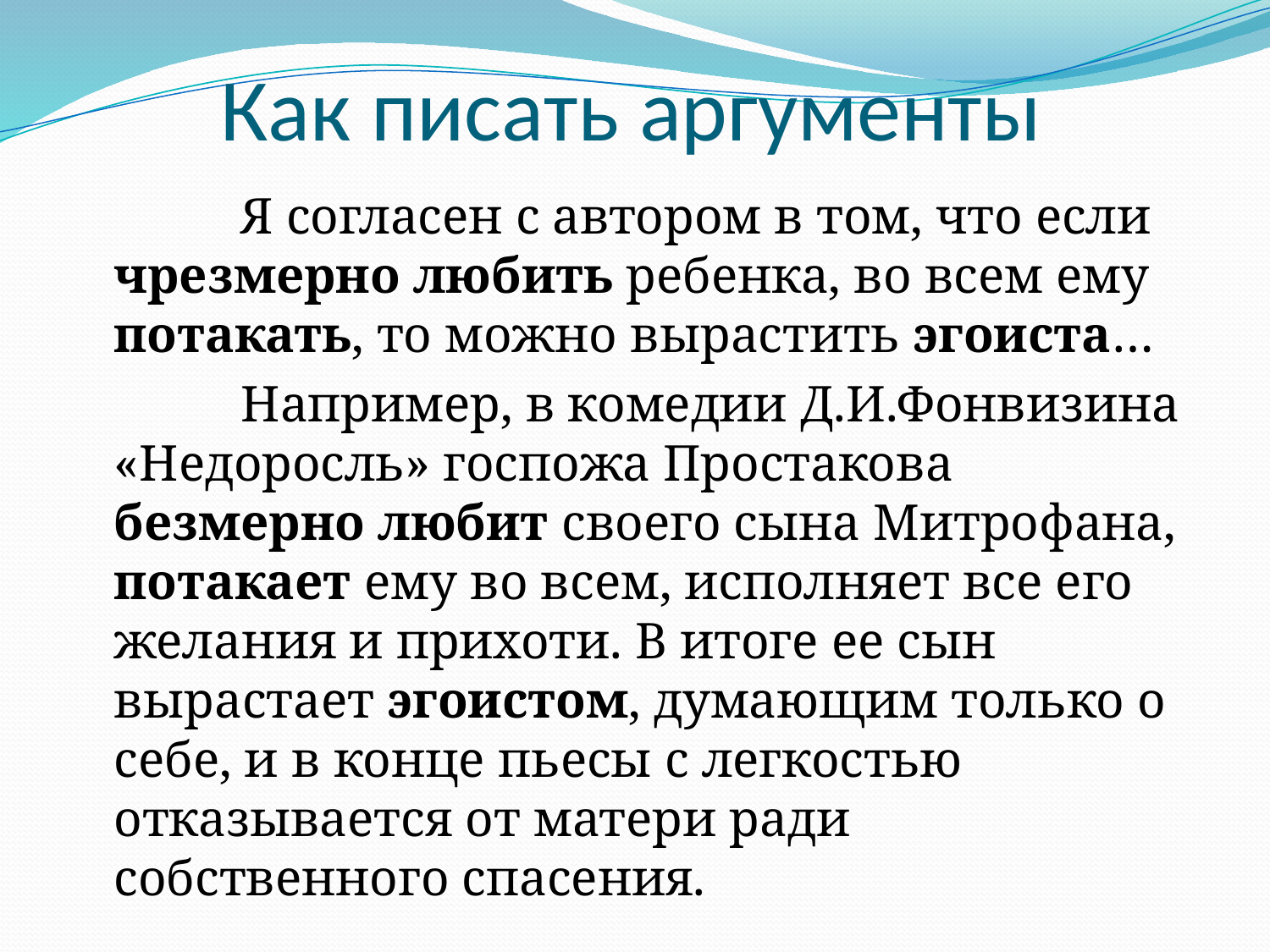

# Как писать аргументы
		Я согласен с автором в том, что если чрезмерно любить ребенка, во всем ему потакать, то можно вырастить эгоиста…
		Например, в комедии Д.И.Фонвизина «Недоросль» госпожа Простакова безмерно любит своего сына Митрофана, потакает ему во всем, исполняет все его желания и прихоти. В итоге ее сын вырастает эгоистом, думающим только о себе, и в конце пьесы с легкостью отказывается от матери ради собственного спасения.